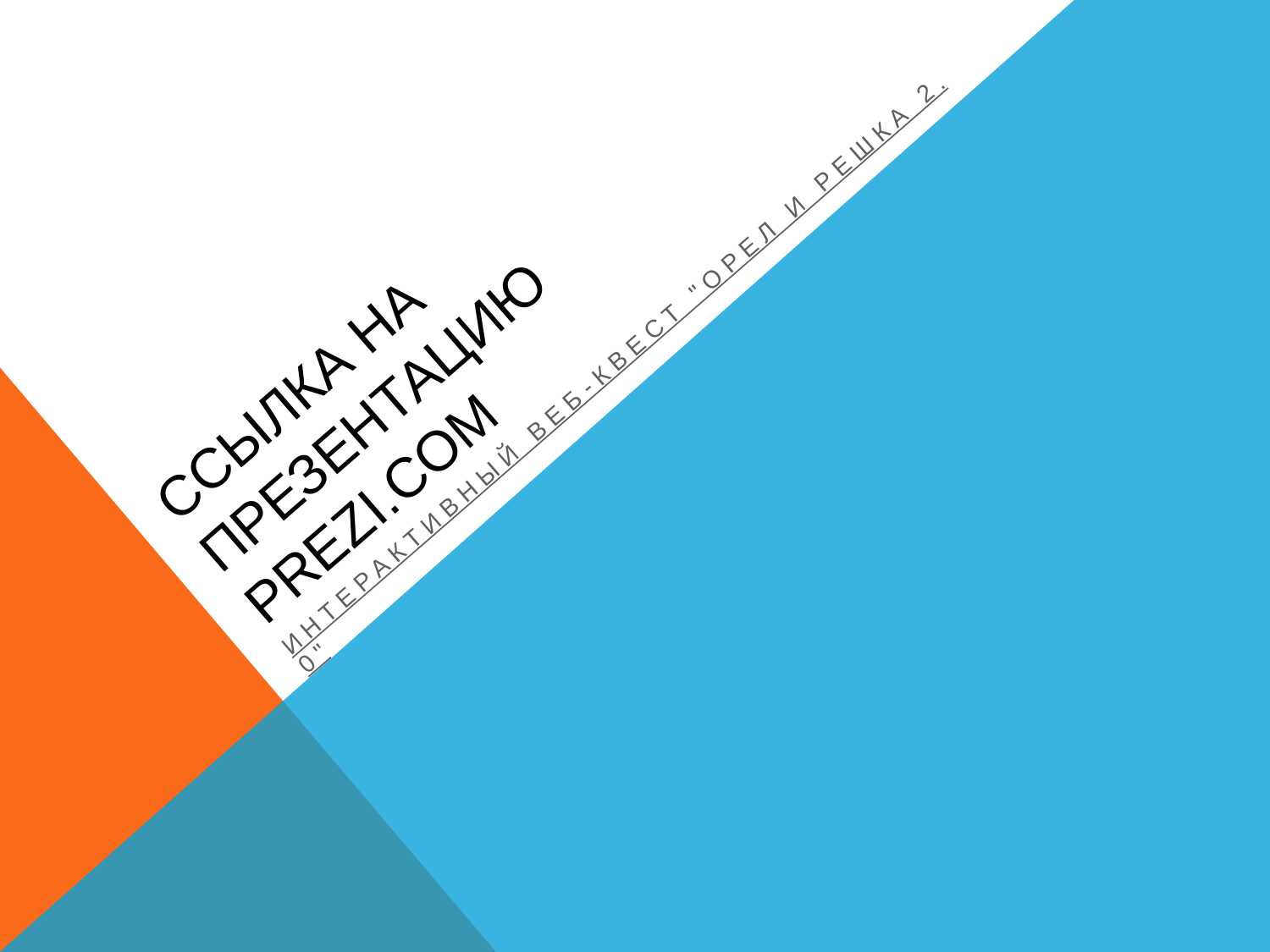

# Ссылка на презентацию Prezi.com
Интерактивный веб-квест "Орел и Решка 2.0"